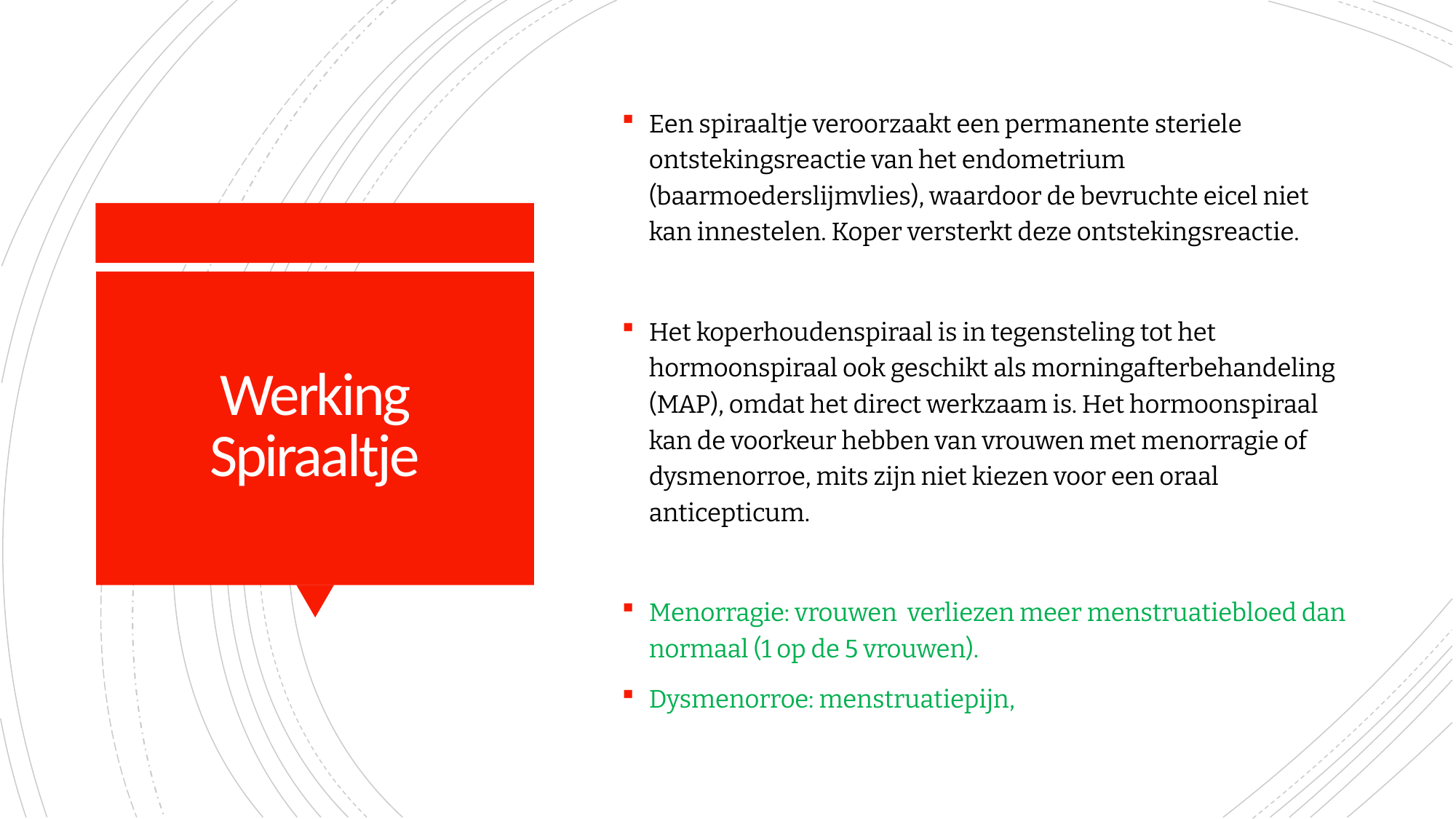

Een spiraaltje veroorzaakt een permanente steriele ontstekingsreactie van het endometrium (baarmoederslijmvlies), waardoor de bevruchte eicel niet kan innestelen. Koper versterkt deze ontstekingsreactie.

Het koperhoudenspiraal is in tegensteling tot het hormoonspiraal ook geschikt als morningafterbehandeling (MAP), omdat het direct werkzaam is. Het hormoonspiraal kan de voorkeur hebben van vrouwen met menorragie of dysmenorroe, mits zijn niet kiezen voor een oraal anticepticum.

Menorragie: vrouwen  verliezen meer menstruatiebloed dan normaal (1 op de 5 vrouwen).
Dysmenorroe: menstruatiepijn,

# Werking Spiraaltje